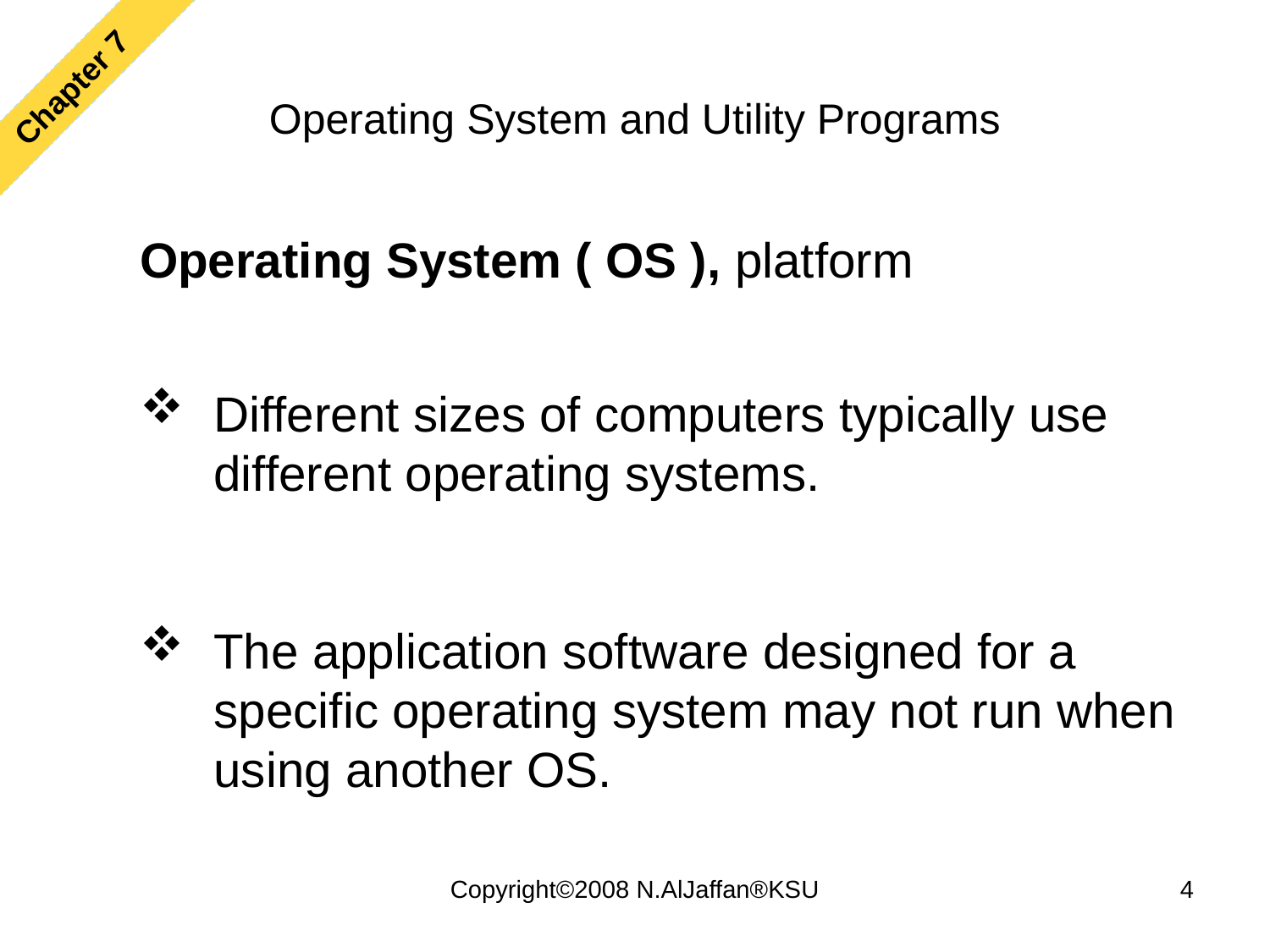

# Operating System and Utility Programs
Chapter 7
Operating System ( OS ), platform

Different sizes of computers typically use different operating systems.

The application software designed for a specific operating system may not run when using another OS.
Copyright©2008 N.AlJaffan®KSU
4